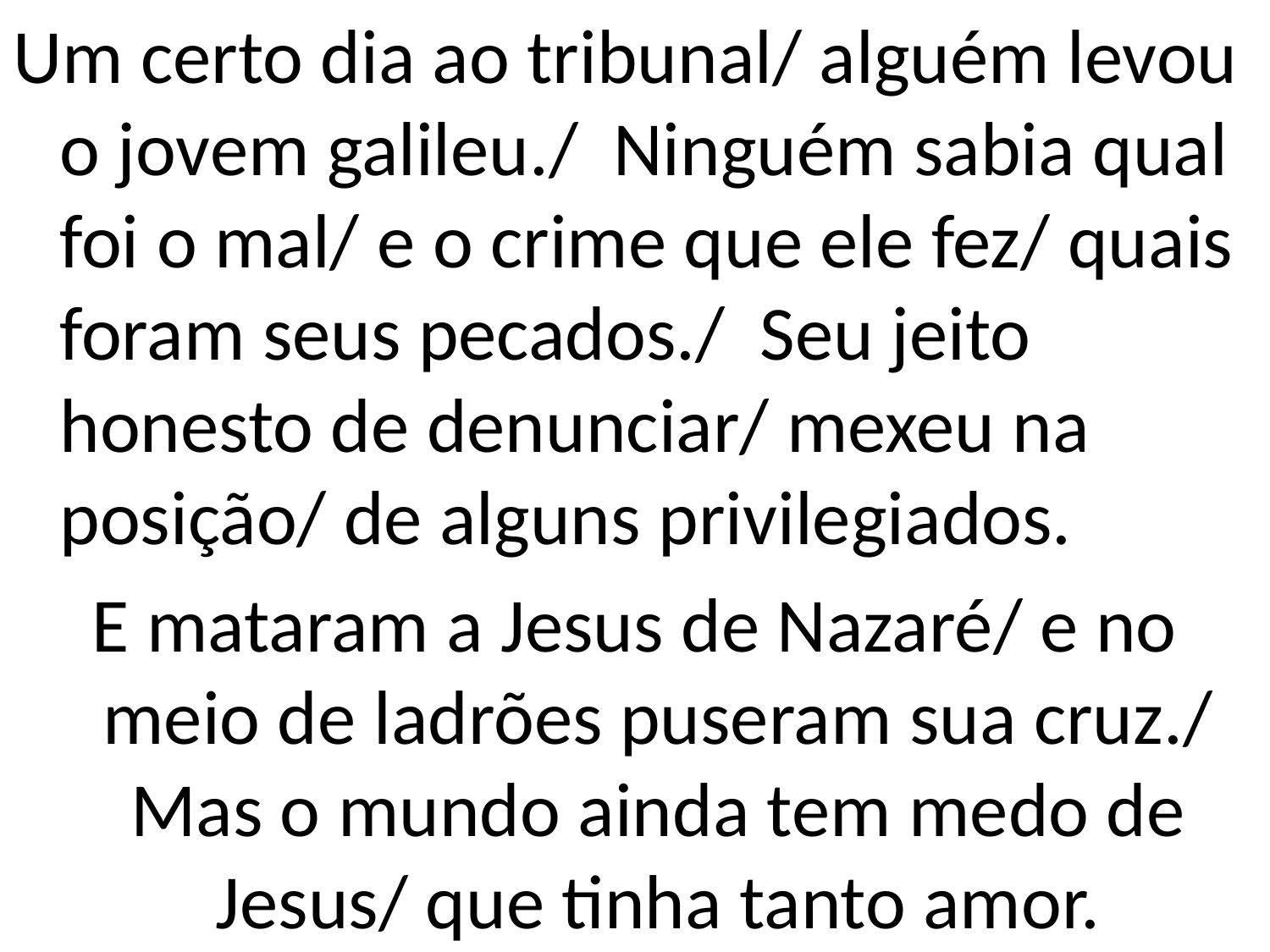

Um certo dia ao tribunal/ alguém levou o jovem galileu./  Ninguém sabia qual foi o mal/ e o crime que ele fez/ quais foram seus pecados./  Seu jeito honesto de denunciar/ mexeu na posição/ de alguns privilegiados.
E mataram a Jesus de Nazaré/ e no meio de ladrões puseram sua cruz./ Mas o mundo ainda tem medo de Jesus/ que tinha tanto amor.
#